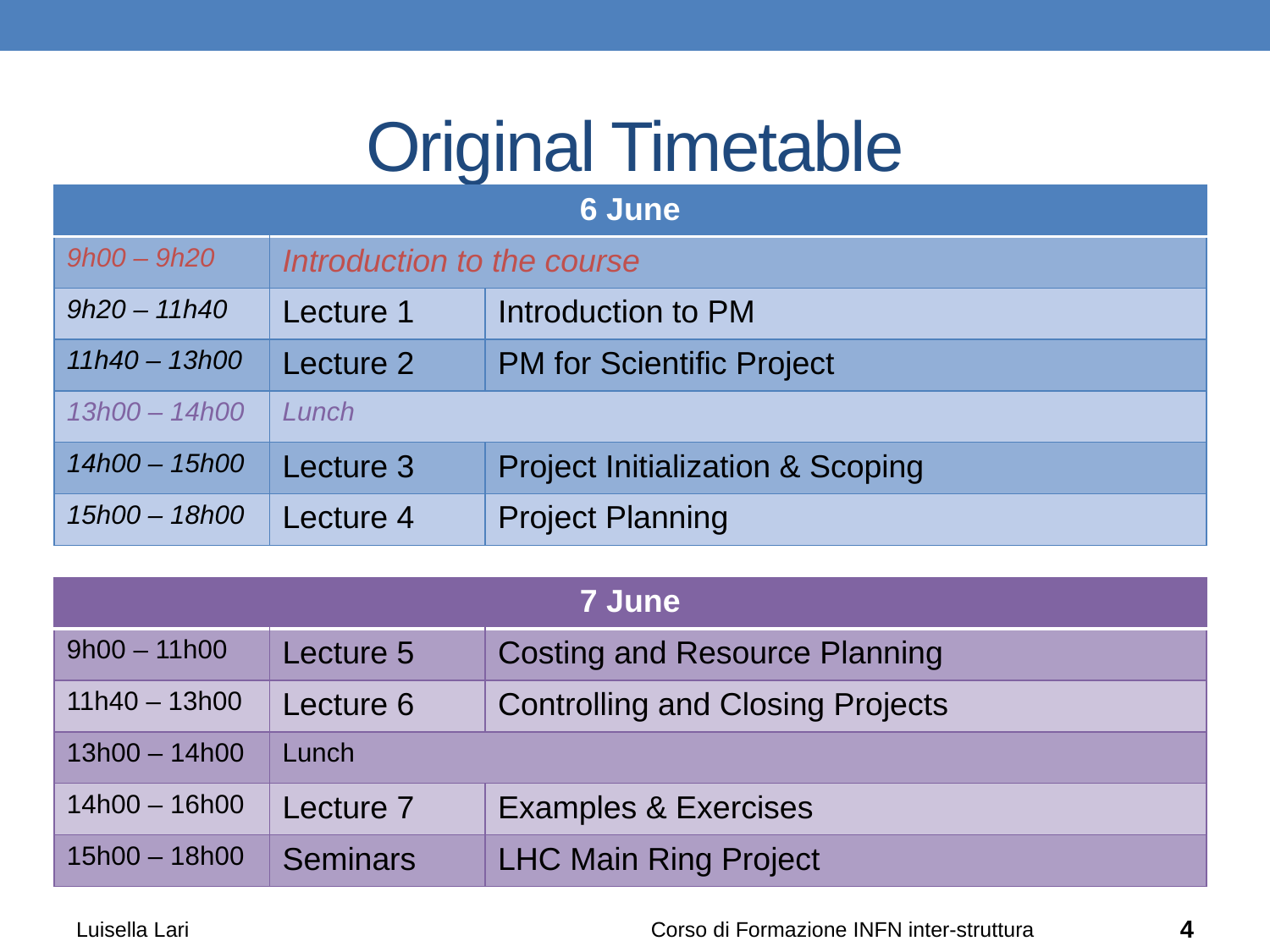

# Original Timetable
| 6 June |  |  |
| --- | --- | --- |
| 9h00 – 9h20 | Introduction to the course |  |
| 9h20 – 11h40 | Lecture 1 | Introduction to PM |
| 11h40 – 13h00 | Lecture 2 | PM for Scientific Project |
| 13h00 – 14h00 | Lunch |  |
| 14h00 – 15h00 | Lecture 3 | Project Initialization & Scoping |
| 15h00 – 18h00 | Lecture 4 | Project Planning |
| 7 June |  |  |
| --- | --- | --- |
| 9h00 – 11h00 | Lecture 5 | Costing and Resource Planning |
| 11h40 – 13h00 | Lecture 6 | Controlling and Closing Projects |
| 13h00 – 14h00 | Lunch |  |
| 14h00 – 16h00 | Lecture 7 | Examples & Exercises |
| 15h00 – 18h00 | Seminars | LHC Main Ring Project |
Luisella Lari
Corso di Formazione INFN inter-struttura
4